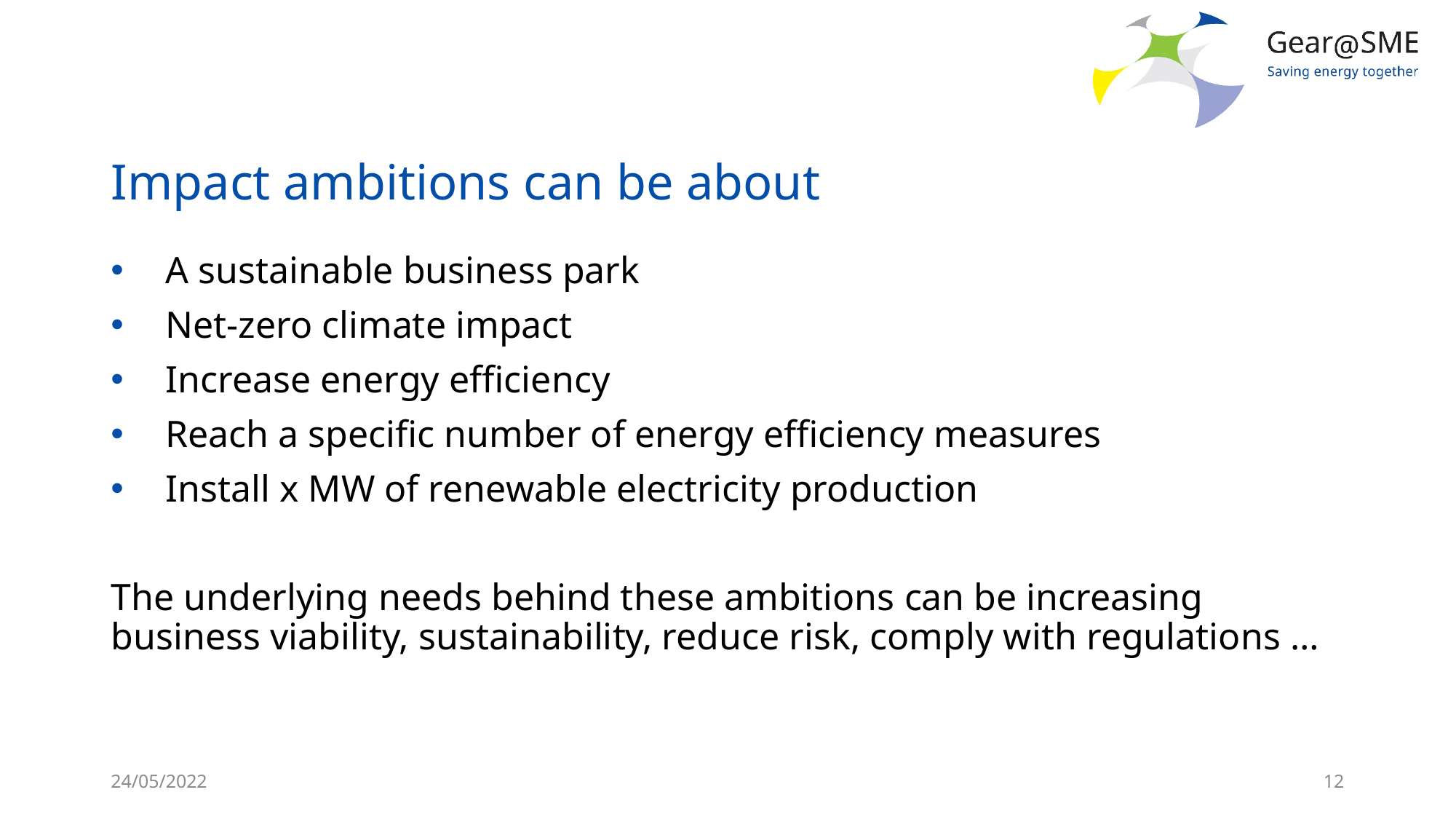

# Impact ambitions can be about
A sustainable business park
Net-zero climate impact
Increase energy efficiency
Reach a specific number of energy efficiency measures
Install x MW of renewable electricity production

The underlying needs behind these ambitions can be increasing business viability, sustainability, reduce risk, comply with regulations …

24/05/2022
12